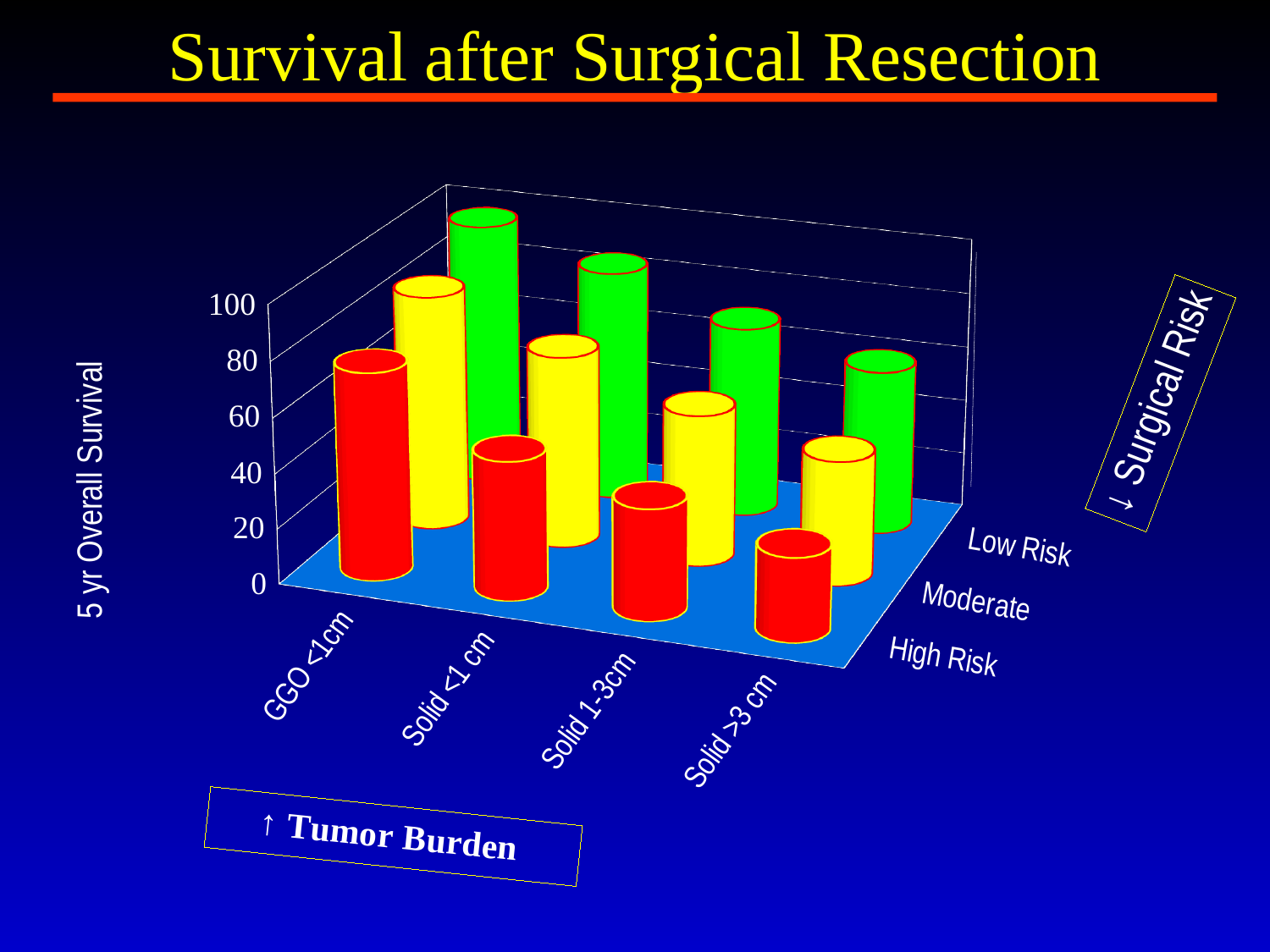

# Survival after Surgical Resection

[unsupported chart]